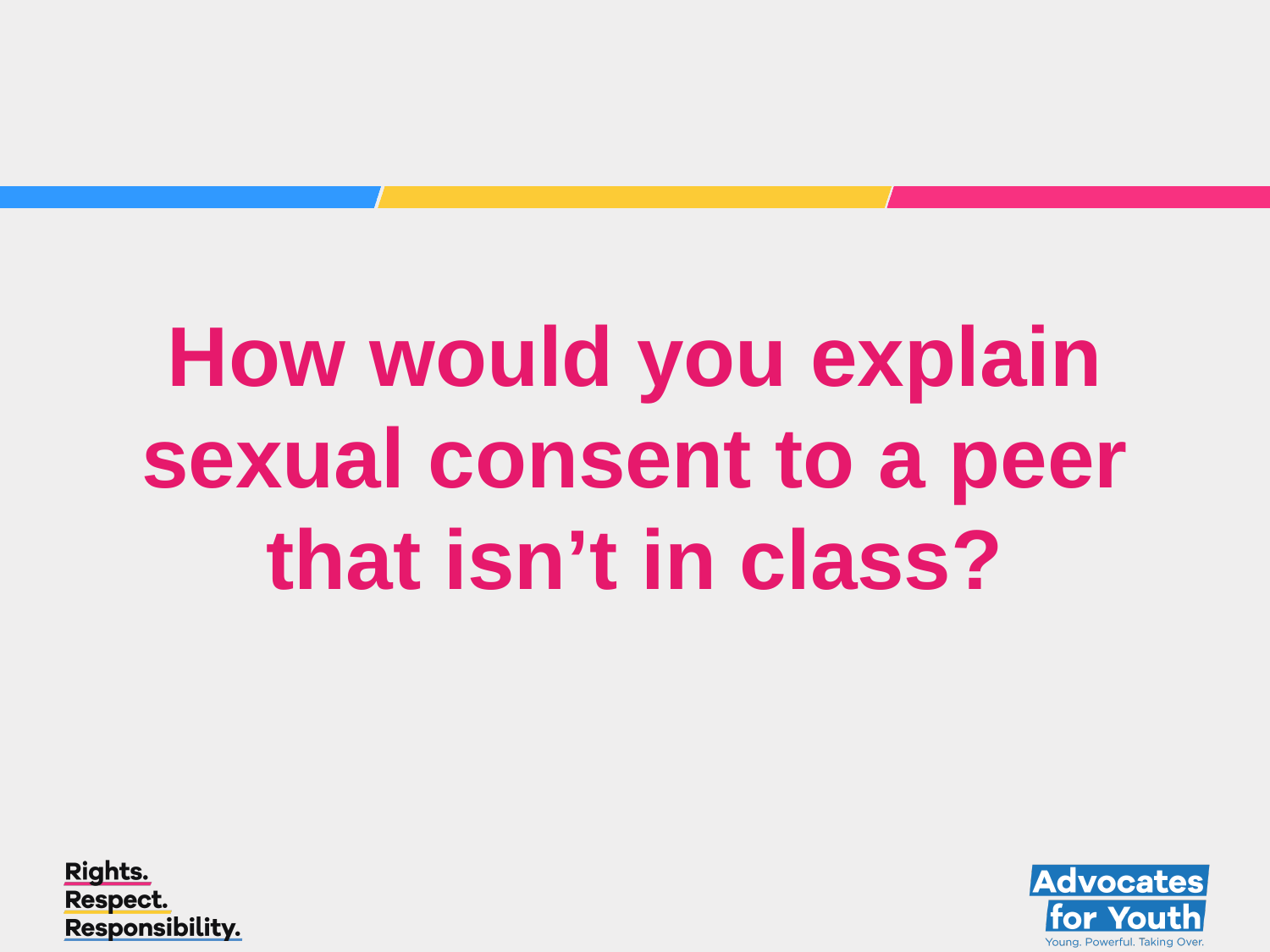

#
How would you explain sexual consent to a peer that isn’t in class?